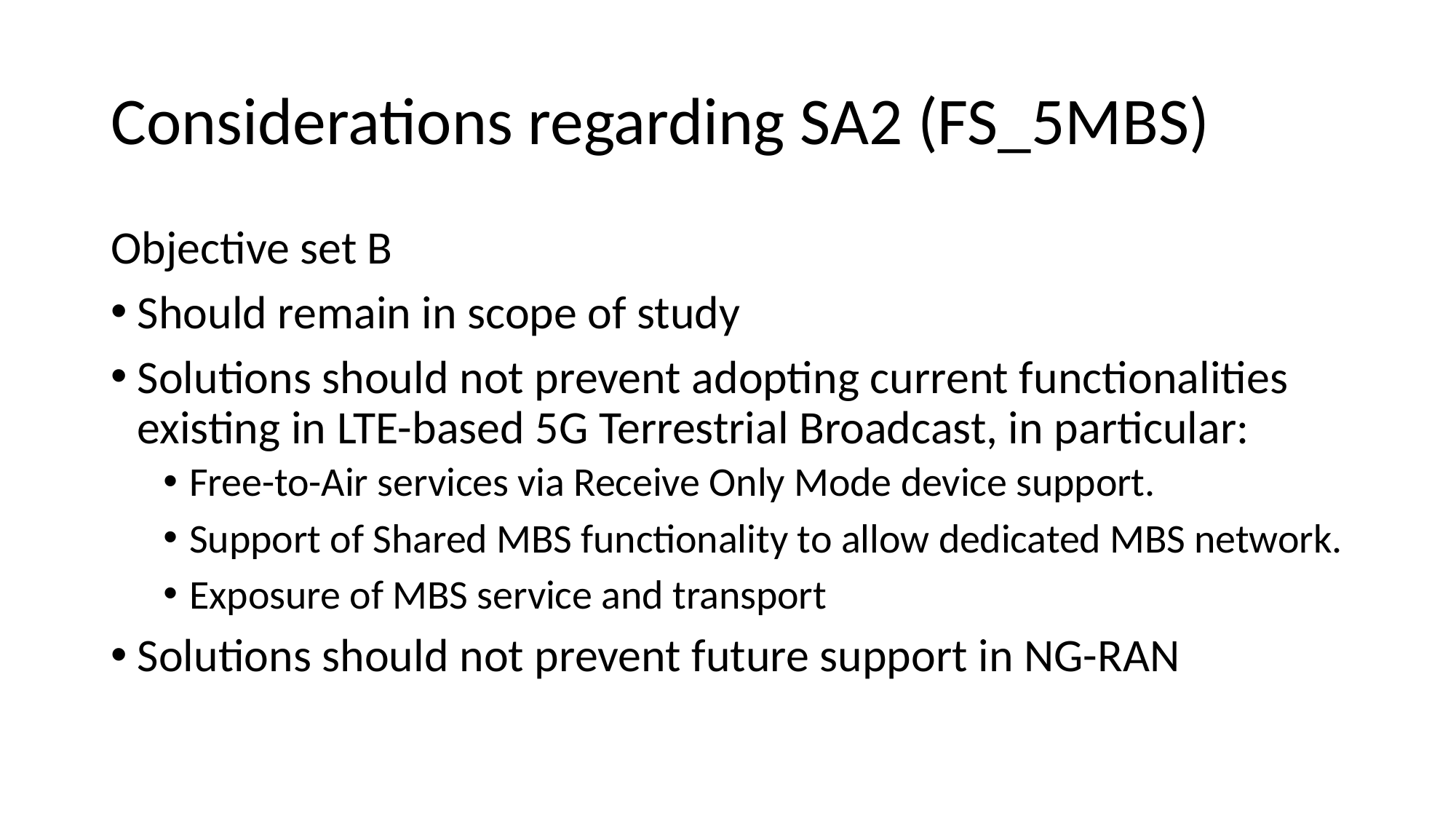

# Considerations regarding SA2 (FS_5MBS)
Objective set B
Should remain in scope of study
Solutions should not prevent adopting current functionalities existing in LTE-based 5G Terrestrial Broadcast, in particular:
Free-to-Air services via Receive Only Mode device support.
Support of Shared MBS functionality to allow dedicated MBS network.
Exposure of MBS service and transport
Solutions should not prevent future support in NG-RAN